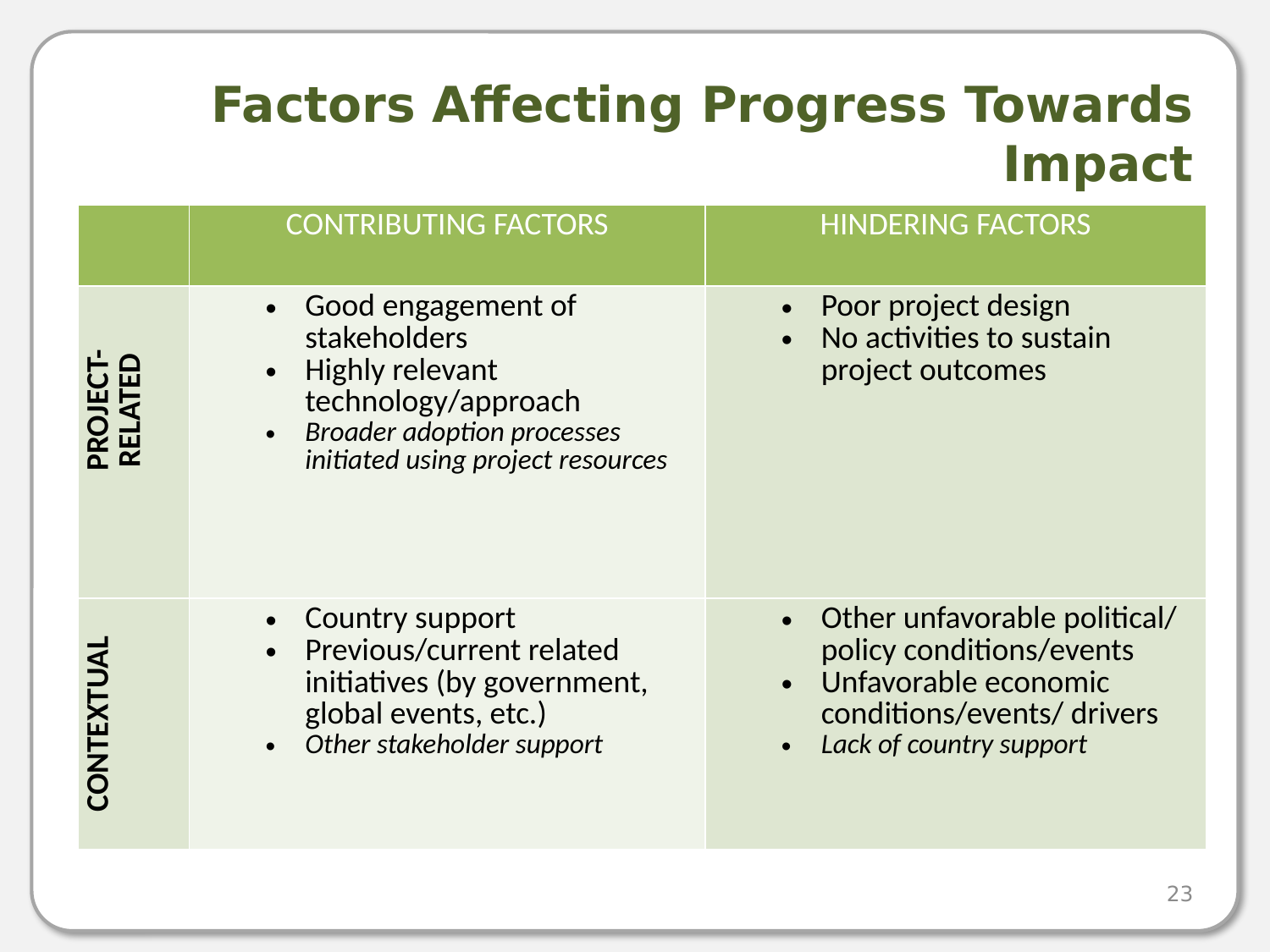

# Factors Affecting Progress Towards Impact
|  | CONTRIBUTING FACTORS | HINDERING FACTORS |
| --- | --- | --- |
| PROJECT-RELATED | Good engagement of stakeholders Highly relevant technology/approach Broader adoption processes initiated using project resources | Poor project design No activities to sustain project outcomes |
| CONTEXTUAL | Country support Previous/current related initiatives (by government, global events, etc.) Other stakeholder support | Other unfavorable political/ policy conditions/events Unfavorable economic conditions/events/ drivers Lack of country support |
23